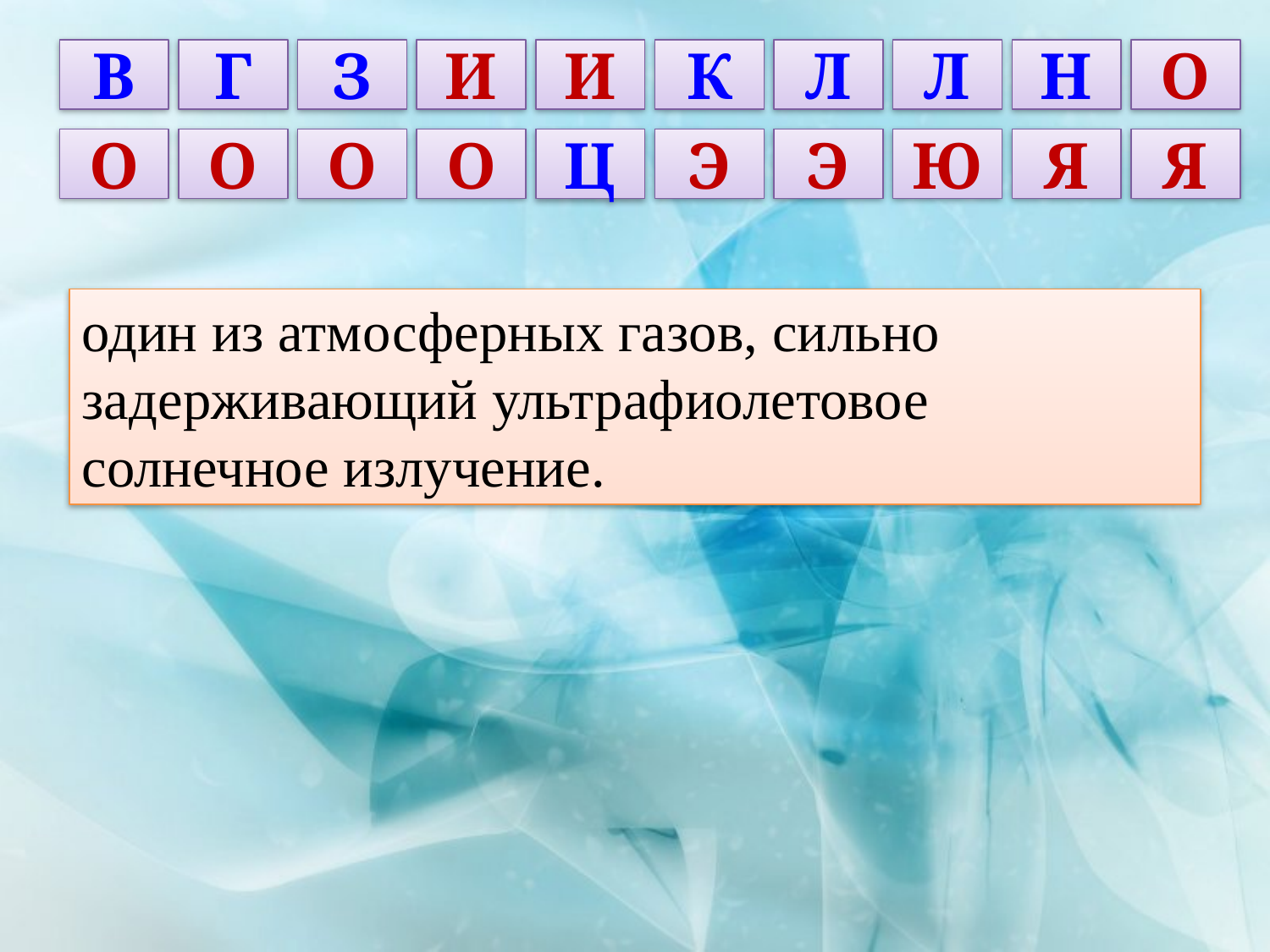

В
Г
З
И
И
К
Л
Л
Н
О
О
О
О
О
Ц
Э
Э
Ю
Я
Я
один из атмосферных газов, сильно задерживающий ультрафиолетовое солнечное излучение.